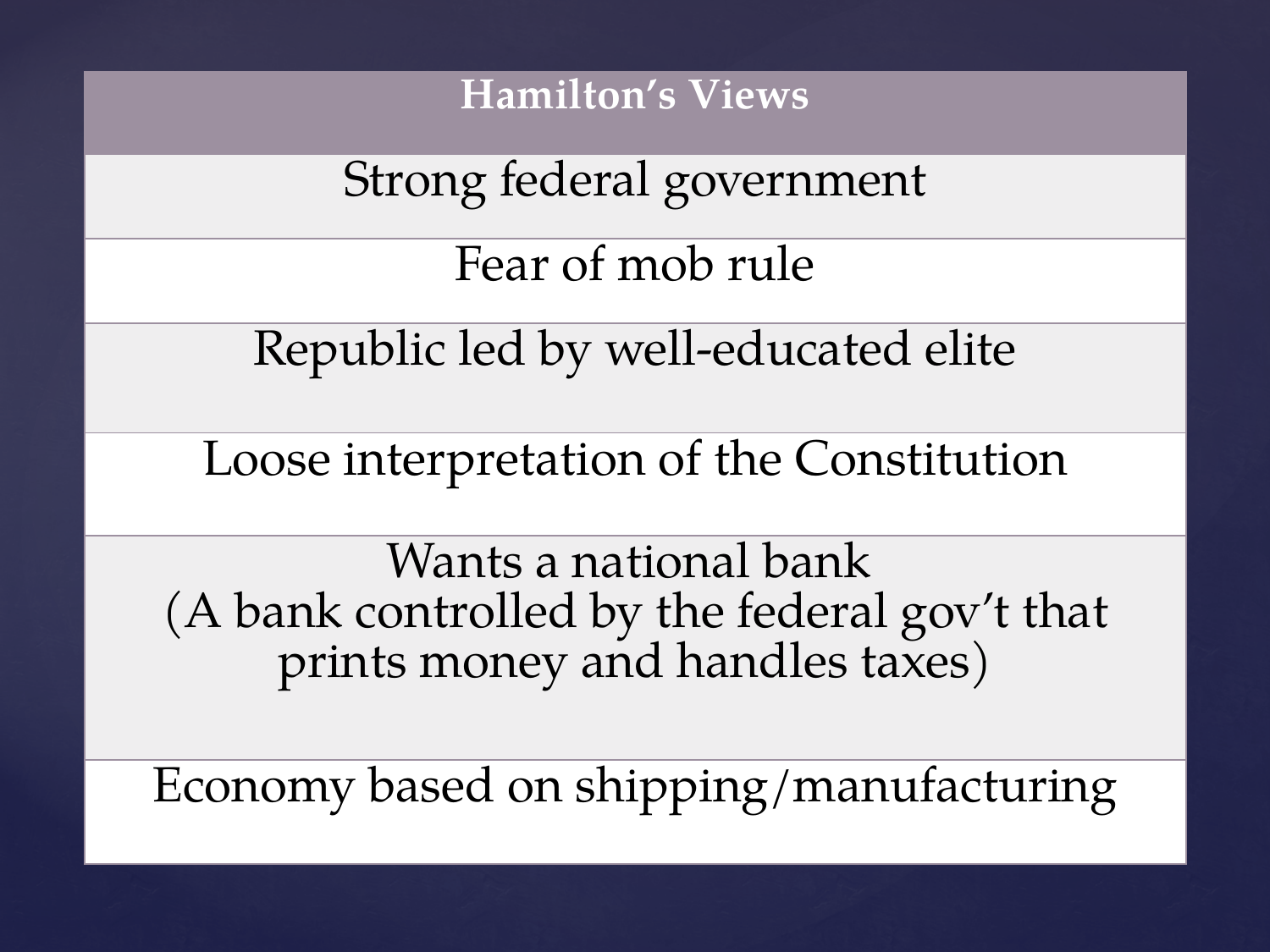

| Hamilton’s Views |
| --- |
| Strong federal government |
| Fear of mob rule |
| Republic led by well-educated elite |
| Loose interpretation of the Constitution |
| Wants a national bank (A bank controlled by the federal gov’t that prints money and handles taxes) |
| Economy based on shipping/manufacturing |